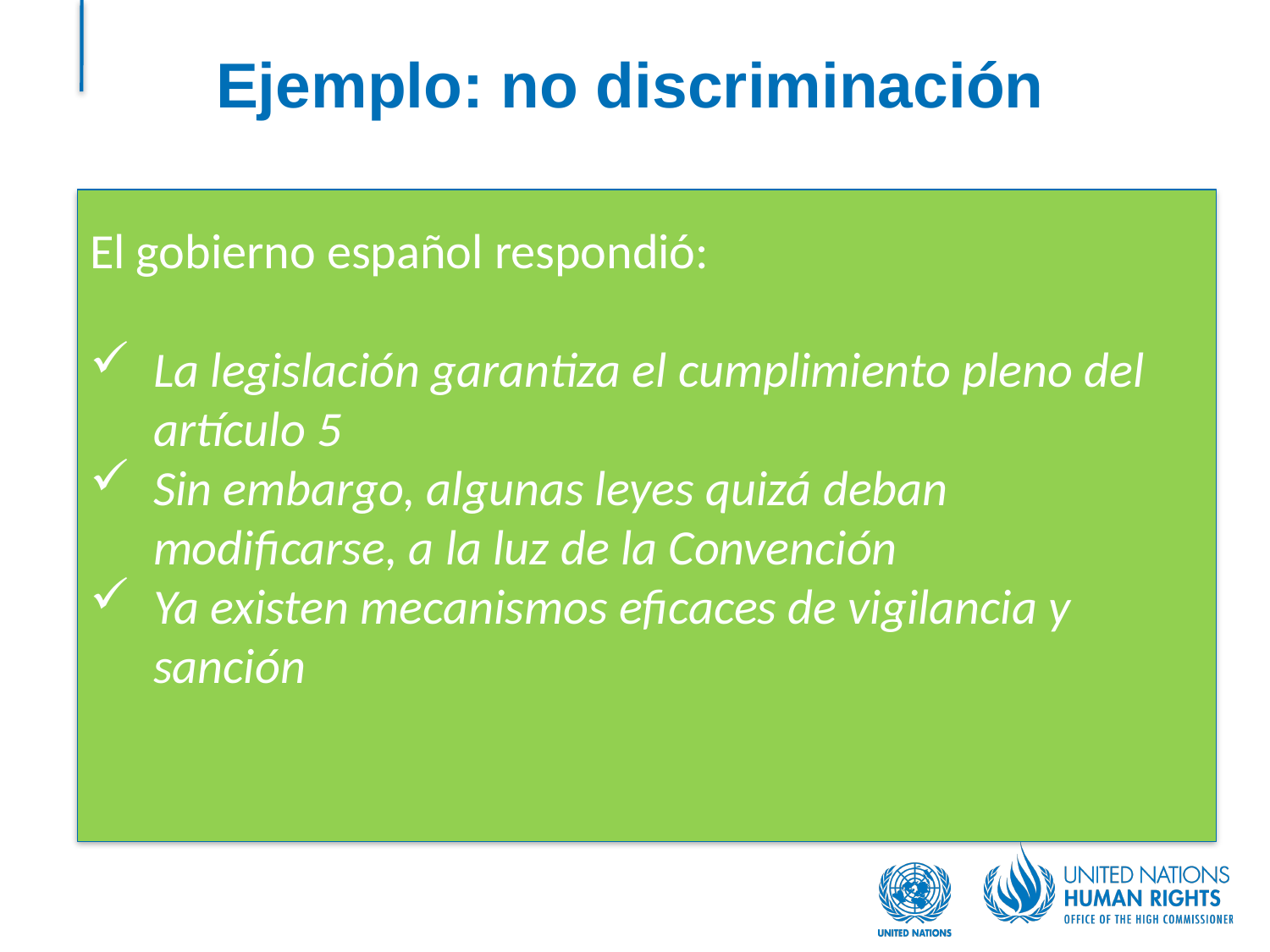

# Ejemplo: no discriminación

El gobierno español respondió:

La legislación garantiza el cumplimiento pleno del artículo 5
Sin embargo, algunas leyes quizá deban modificarse, a la luz de la Convención
Ya existen mecanismos eficaces de vigilancia y sanción